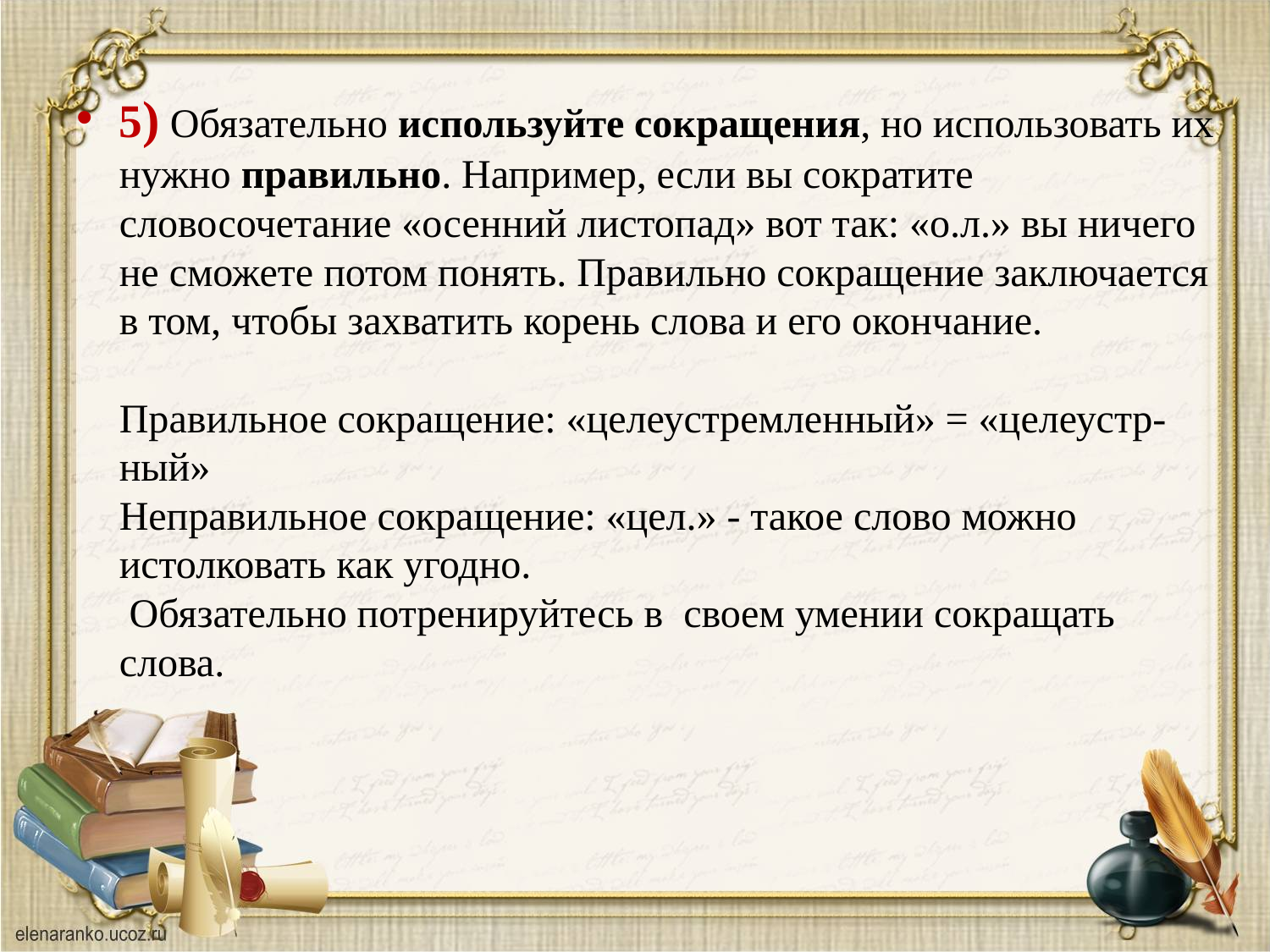

5) Обязательно используйте сокращения, но использовать их нужно правильно. Например, если вы сократите словосочетание «осенний листопад» вот так: «о.л.» вы ничего не сможете потом понять. Правильно сокращение заключается в том, чтобы захватить корень слова и его окончание.
Правильное сокращение: «целеустремленный» = «целеустр-ный»
Неправильное сокращение: «цел.» - такое слово можно истолковать как угодно.
 Обязательно потренируйтесь в  своем умении сокращать слова.